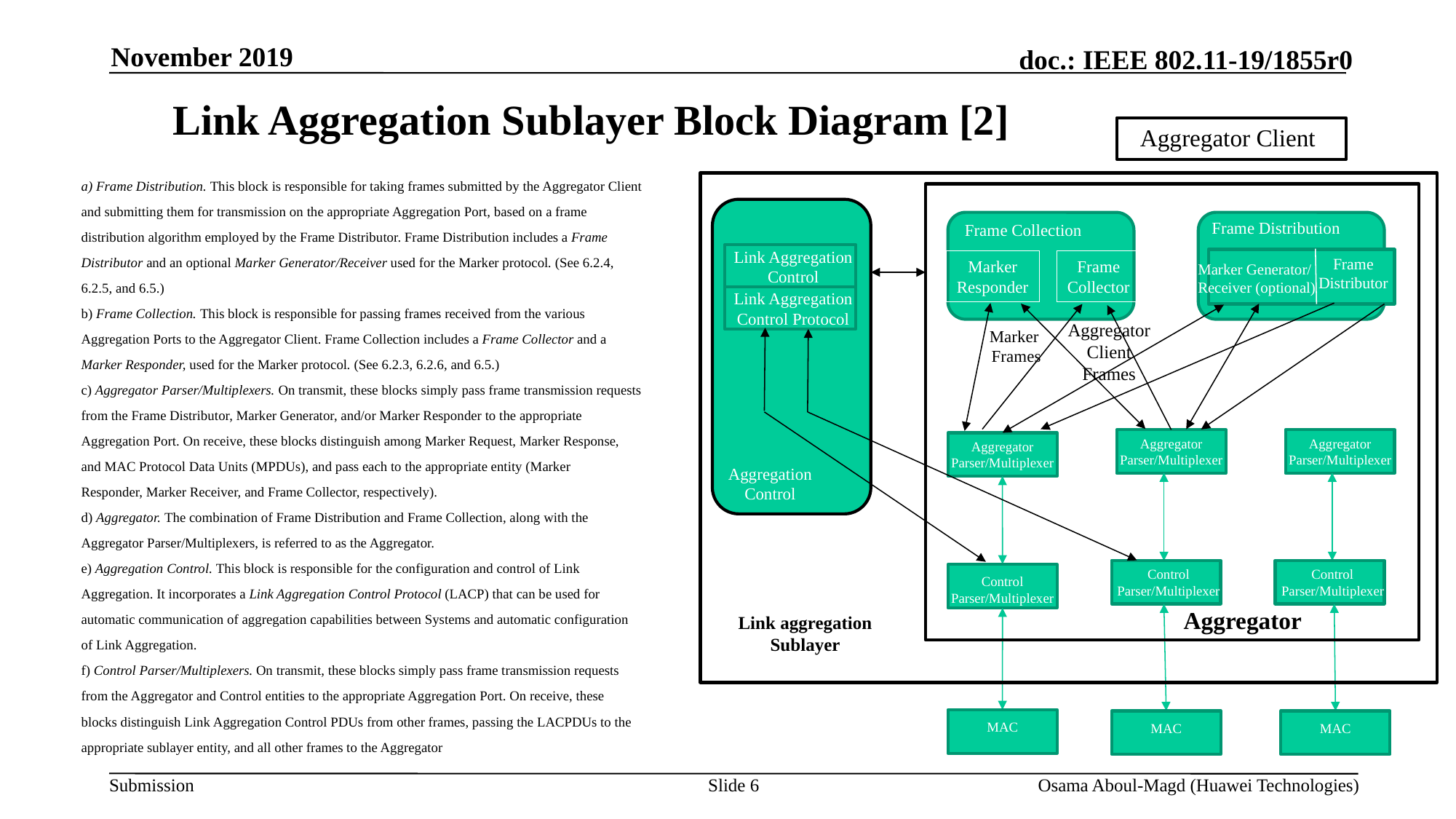

November 2019
# Link Aggregation Sublayer Block Diagram [2]
Aggregator Client

a) Frame Distribution. This block is responsible for taking frames submitted by the Aggregator Client
and submitting them for transmission on the appropriate Aggregation Port, based on a frame
distribution algorithm employed by the Frame Distributor. Frame Distribution includes a Frame
Distributor and an optional Marker Generator/Receiver used for the Marker protocol. (See 6.2.4,
6.2.5, and 6.5.)
b) Frame Collection. This block is responsible for passing frames received from the various
Aggregation Ports to the Aggregator Client. Frame Collection includes a Frame Collector and a
Marker Responder, used for the Marker protocol. (See 6.2.3, 6.2.6, and 6.5.)
c) Aggregator Parser/Multiplexers. On transmit, these blocks simply pass frame transmission requests
from the Frame Distributor, Marker Generator, and/or Marker Responder to the appropriate
Aggregation Port. On receive, these blocks distinguish among Marker Request, Marker Response,
and MAC Protocol Data Units (MPDUs), and pass each to the appropriate entity (Marker
Responder, Marker Receiver, and Frame Collector, respectively).
d) Aggregator. The combination of Frame Distribution and Frame Collection, along with the
Aggregator Parser/Multiplexers, is referred to as the Aggregator.
e) Aggregation Control. This block is responsible for the configuration and control of Link
Aggregation. It incorporates a Link Aggregation Control Protocol (LACP) that can be used for
automatic communication of aggregation capabilities between Systems and automatic configuration
of Link Aggregation.
f) Control Parser/Multiplexers. On transmit, these blocks simply pass frame transmission requests
from the Aggregator and Control entities to the appropriate Aggregation Port. On receive, these
blocks distinguish Link Aggregation Control PDUs from other frames, passing the LACPDUs to the
appropriate sublayer entity, and all other frames to the Aggregator

Frame Distribution

Frame Collection
Link Aggregation
Control

Frame
Distributor

Marker
Responder
Frame
Collector
Marker Generator/
Receiver (optional)
Link Aggregation
Control Protocol

Aggregator
Client
Frames
Marker
Frames
Aggregator
Parser/Multiplexer
Aggregator
Parser/Multiplexer

Aggregator
Parser/Multiplexer

Aggregation
Control
Control
Parser/Multiplexer
Control
Parser/Multiplexer

Control
Parser/Multiplexer
Aggregator
Link aggregation
Sublayer

MAC
MAC
MAC
Slide 6
Osama Aboul-Magd (Huawei Technologies)